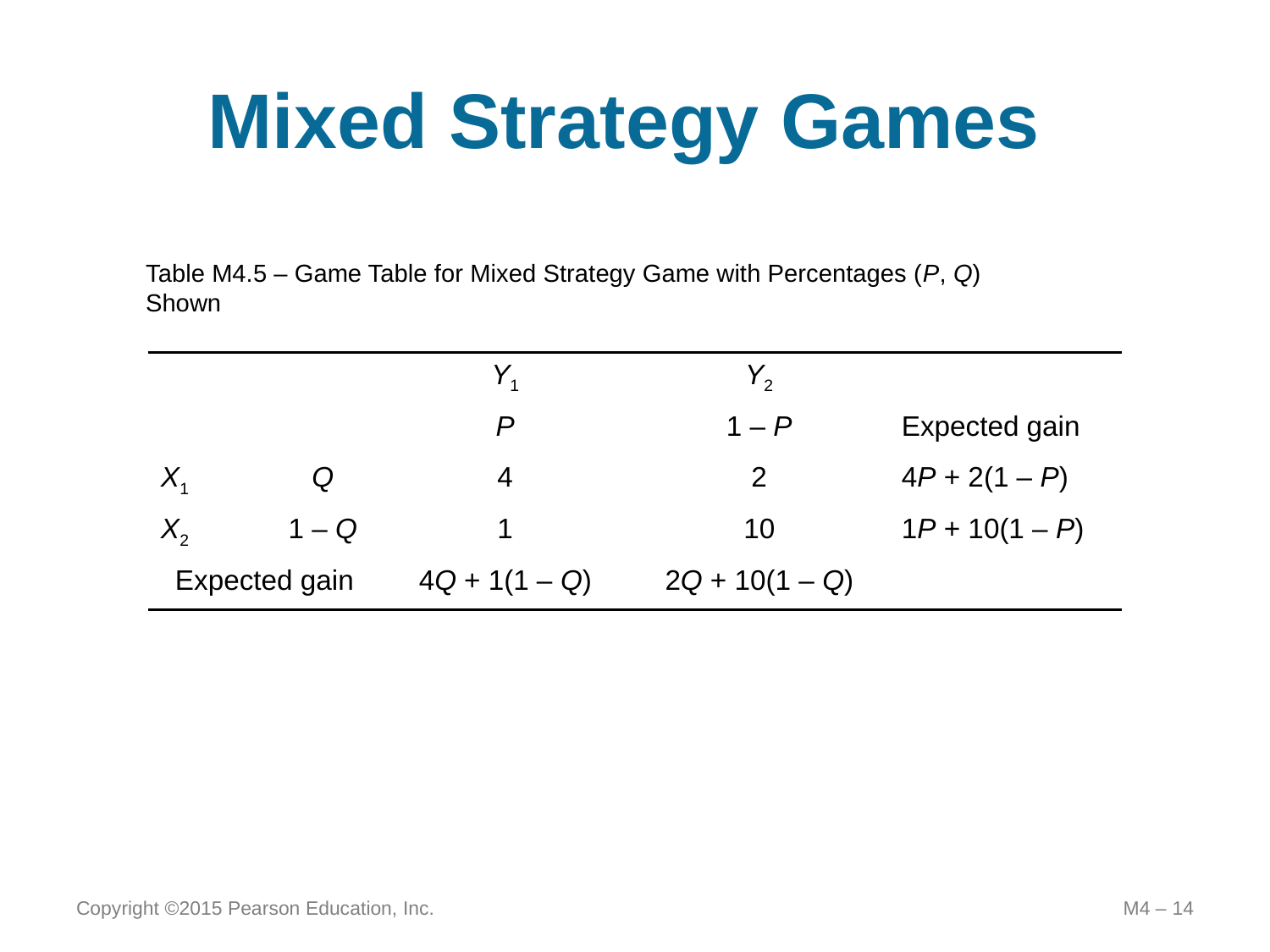

# Mixed Strategy Games
Table M4.5 – Game Table for Mixed Strategy Game with Percentages (P, Q) Shown
|  |  | Y1 | Y2 |  |
| --- | --- | --- | --- | --- |
|  |  | P | 1 – P | Expected gain |
| X1 | Q | 4 | 2 | 4P + 2(1 – P) |
| X2 | 1 – Q | 1 | 10 | 1P + 10(1 – P) |
| Expected gain |  | 4Q + 1(1 – Q) | 2Q + 10(1 – Q) |  |
Copyright ©2015 Pearson Education, Inc.
M4 – 14